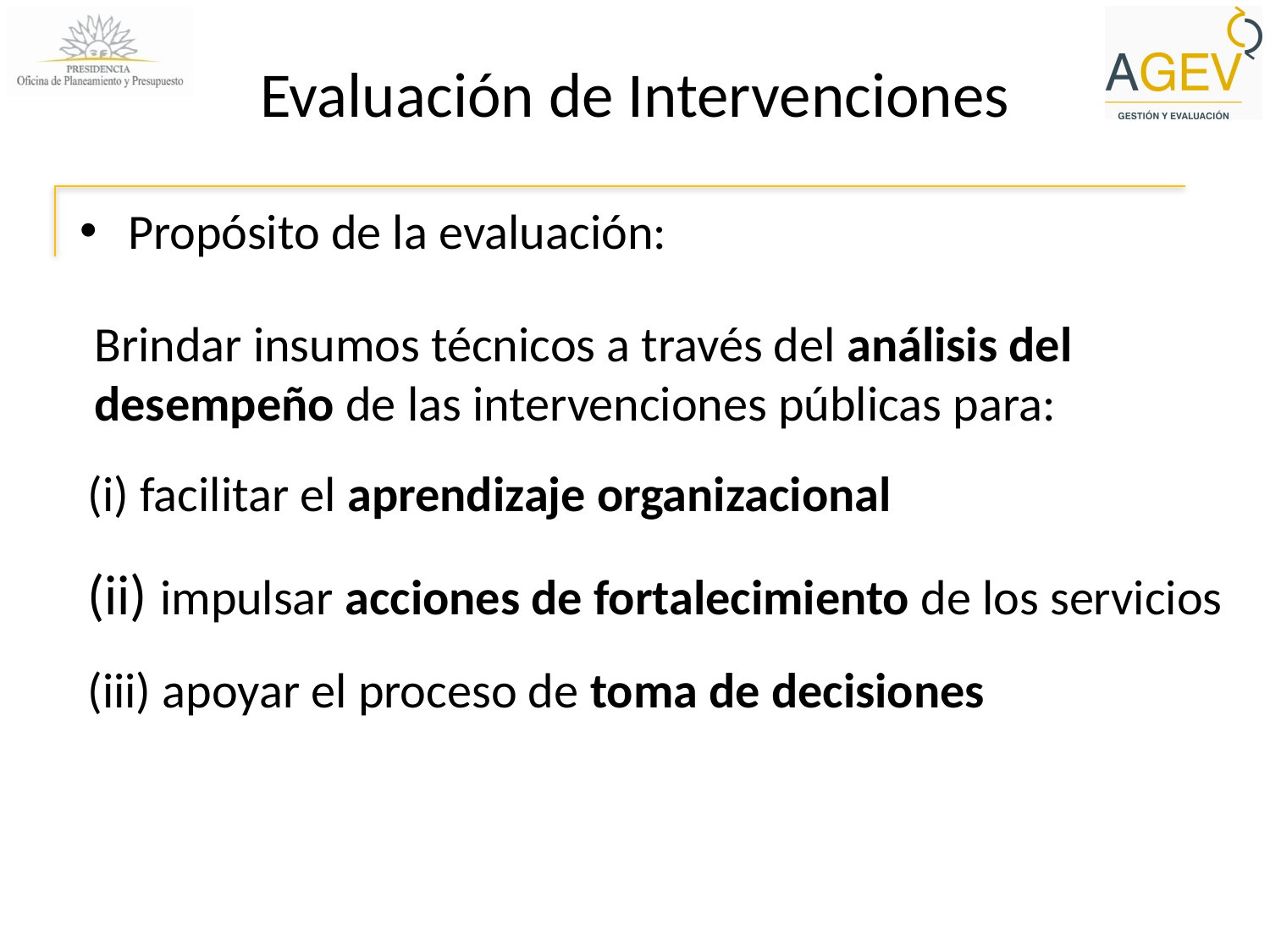

# Evaluación de Intervenciones
Propósito de la evaluación:
Brindar insumos técnicos a través del análisis del desempeño de las intervenciones públicas para:
(i) facilitar el aprendizaje organizacional
(ii) impulsar acciones de fortalecimiento de los servicios
(iii) apoyar el proceso de toma de decisiones